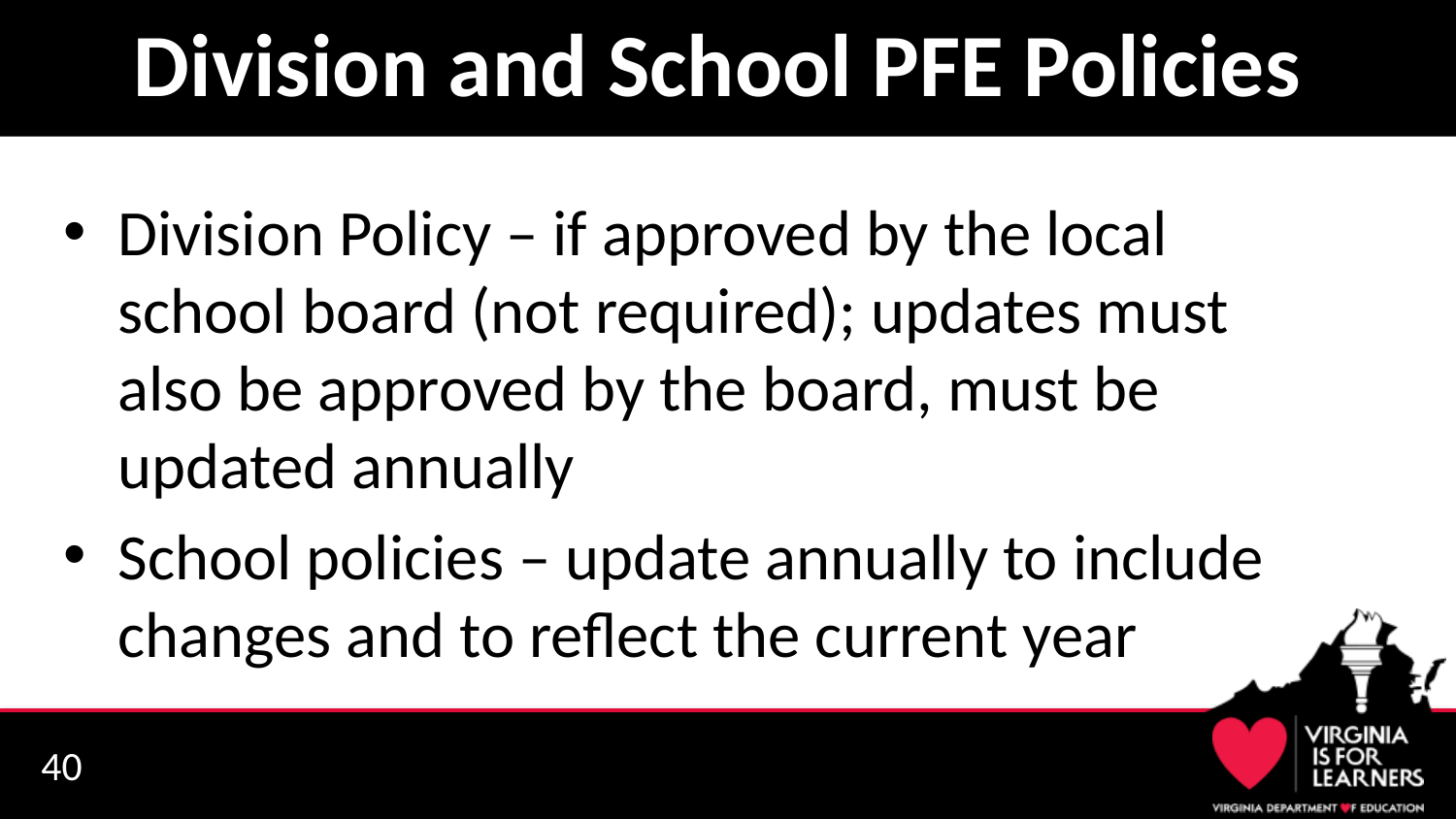

# Division and School PFE Policies

Division Policy – if approved by the local school board (not required); updates must also be approved by the board, must be updated annually
School policies – update annually to include changes and to reflect the current year